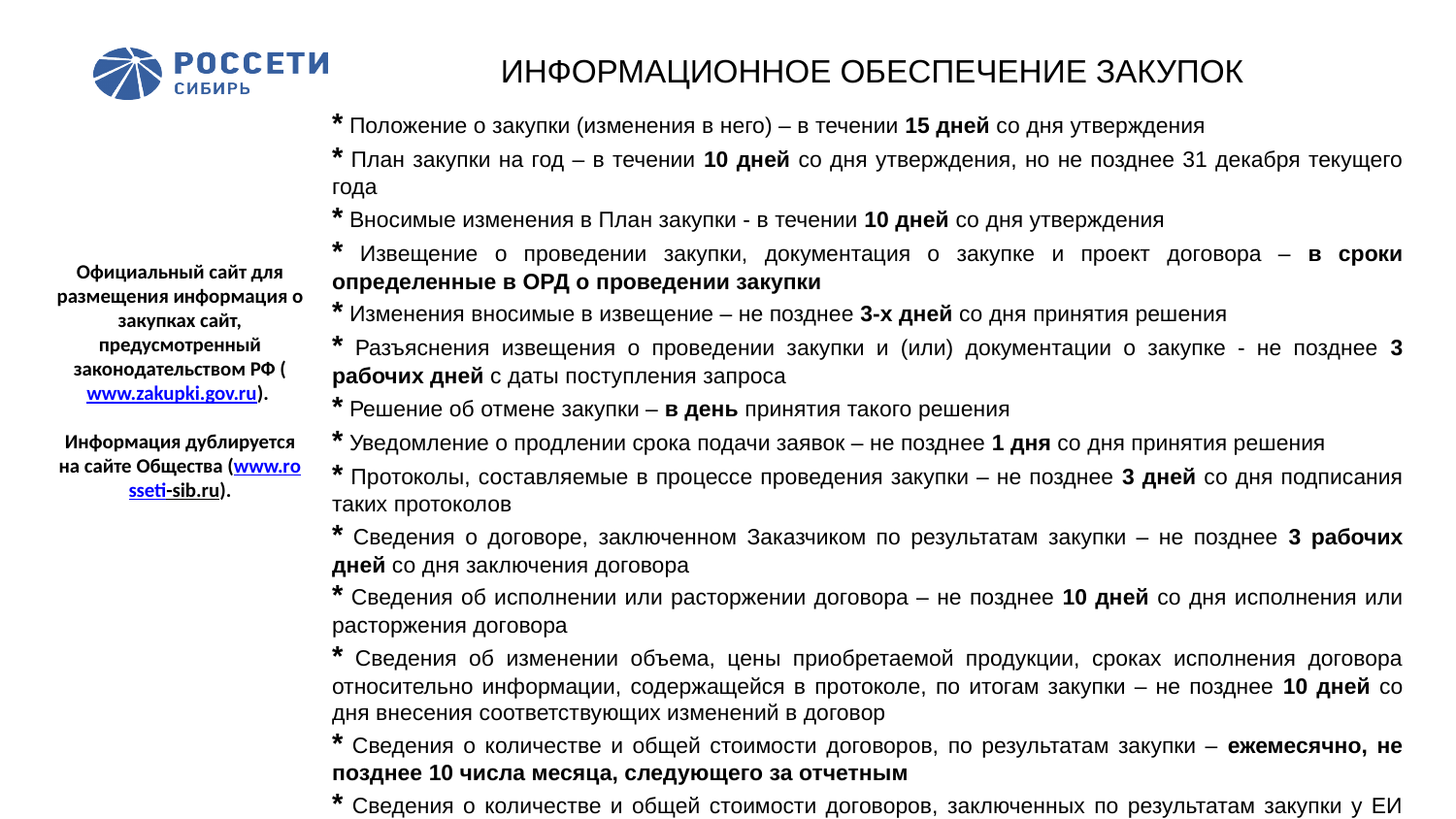

2
ИНФОРМАЦИОННОЕ ОБЕСПЕЧЕНИЕ ЗАКУПОК
* Положение о закупки (изменения в него) – в течении 15 дней со дня утверждения
* План закупки на год – в течении 10 дней со дня утверждения, но не позднее 31 декабря текущего года
* Вносимые изменения в План закупки - в течении 10 дней со дня утверждения
* Извещение о проведении закупки, документация о закупке и проект договора – в сроки определенные в ОРД о проведении закупки
* Изменения вносимые в извещение – не позднее 3-х дней со дня принятия решения
* Разъяснения извещения о проведении закупки и (или) документации о закупке - не позднее 3 рабочих дней с даты поступления запроса
* Решение об отмене закупки – в день принятия такого решения
* Уведомление о продлении срока подачи заявок – не позднее 1 дня со дня принятия решения
* Протоколы, составляемые в процессе проведения закупки – не позднее 3 дней со дня подписания таких протоколов
* Сведения о договоре, заключенном Заказчиком по результатам закупки – не позднее 3 рабочих дней со дня заключения договора
* Сведения об исполнении или расторжении договора – не позднее 10 дней со дня исполнения или расторжения договора
* Сведения об изменении объема, цены приобретаемой продукции, сроках исполнения договора относительно информации, содержащейся в протоколе, по итогам закупки – не позднее 10 дней со дня внесения соответствующих изменений в договор
* Сведения о количестве и общей стоимости договоров, по результатам закупки – ежемесячно, не позднее 10 числа месяца, следующего за отчетным
* Сведения о количестве и общей стоимости договоров, заключенных по результатам закупки у ЕИ (исполнителя, подрядчика) – ежемесячно, не позднее 10 числа месяца, следующего за отчетным месяцем
* Сведения о количестве и общей стоимости договоров, заключенных с ЕИ (исполнителем, подрядчиком) по результатам конкурентной закупки, признанной несостоявшейся - ежемесячно, не позднее 10 числа месяца, следующего за отчетным
* Информация о годовом объеме закупки, которую заказчики обязаны осуществить у субъектов МСП - не позднее 1 февраля года, следующего за прошедшим календарным годом
* Перечень товаров, работ, услуг, закупка которых осуществляется среди субъектов МСП

Официальный сайт для размещения информация о закупках сайт, предусмотренный законодательством РФ (www.zakupki.gov.ru).

Информация дублируется на сайте Общества (www.rosseti-sib.ru).